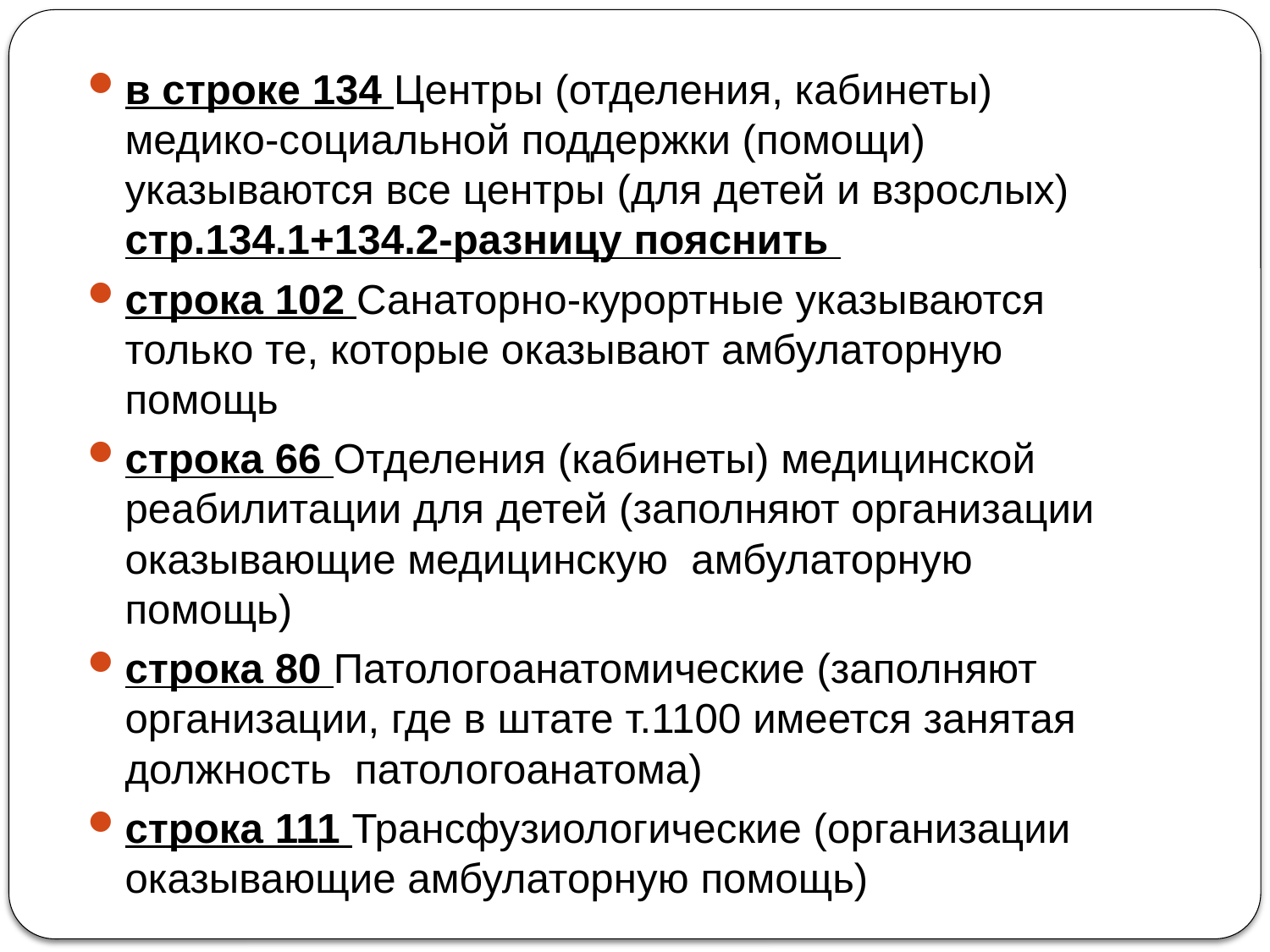

в строке 134 Центры (отделения, кабинеты) медико-социальной поддержки (помощи) указываются все центры (для детей и взрослых) стр.134.1+134.2-разницу пояснить
строка 102 Санаторно-курортные указываются только те, которые оказывают амбулаторную помощь
строка 66 Отделения (кабинеты) медицинской реабилитации для детей (заполняют организации оказывающие медицинскую  амбулаторную помощь)
строка 80 Патологоанатомические (заполняют организации, где в штате т.1100 имеется занятая  должность  патологоанатома)
строка 111 Трансфузиологические (организации оказывающие амбулаторную помощь)